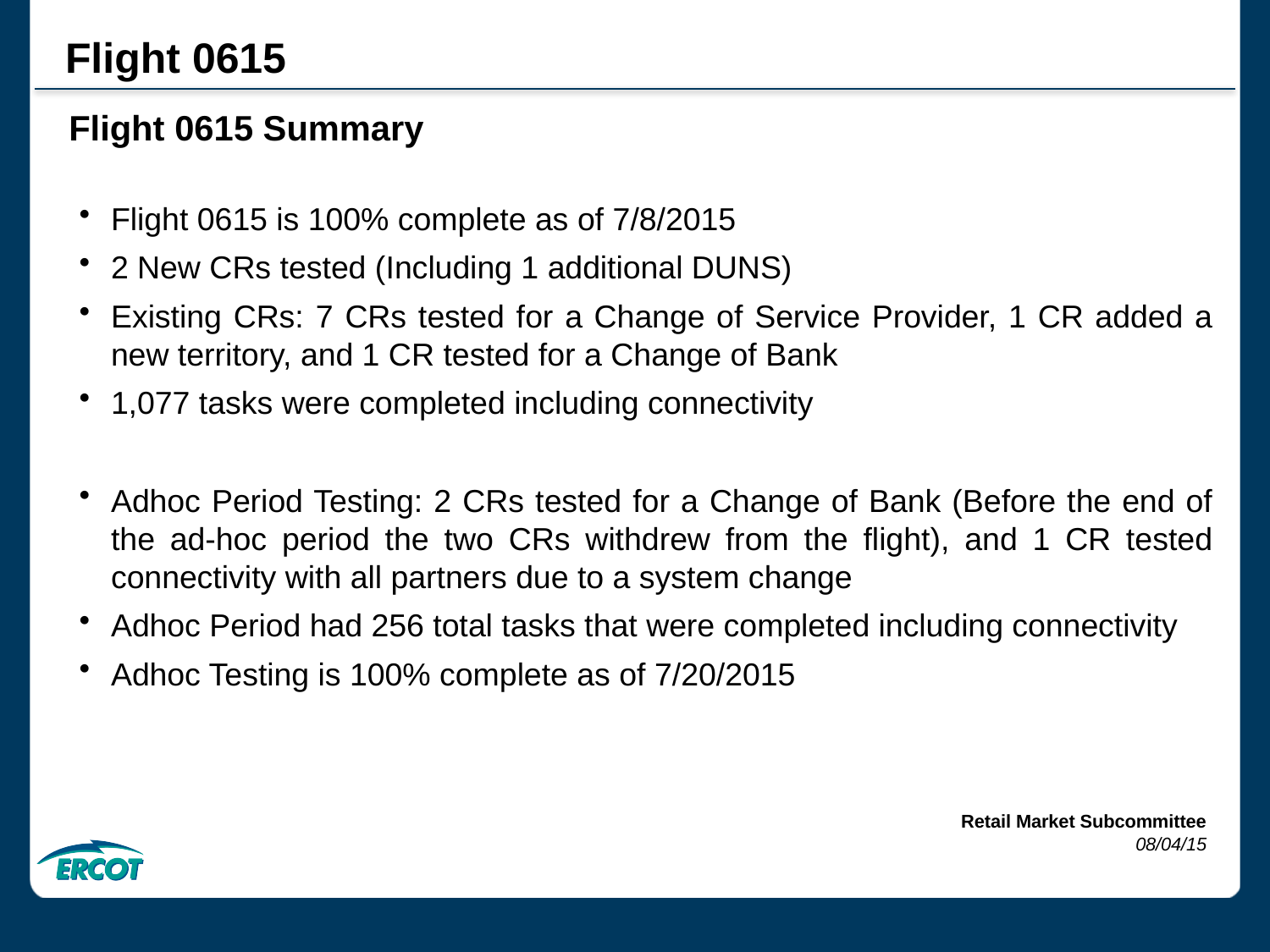

Flight 0615
Flight 0615 Summary

Flight 0615 is 100% complete as of 7/8/2015
2 New CRs tested (Including 1 additional DUNS)
Existing CRs: 7 CRs tested for a Change of Service Provider, 1 CR added a new territory, and 1 CR tested for a Change of Bank
1,077 tasks were completed including connectivity

Adhoc Period Testing: 2 CRs tested for a Change of Bank (Before the end of the ad-hoc period the two CRs withdrew from the flight), and 1 CR tested connectivity with all partners due to a system change
Adhoc Period had 256 total tasks that were completed including connectivity
Adhoc Testing is 100% complete as of 7/20/2015
Retail Market Subcommittee
08/04/15